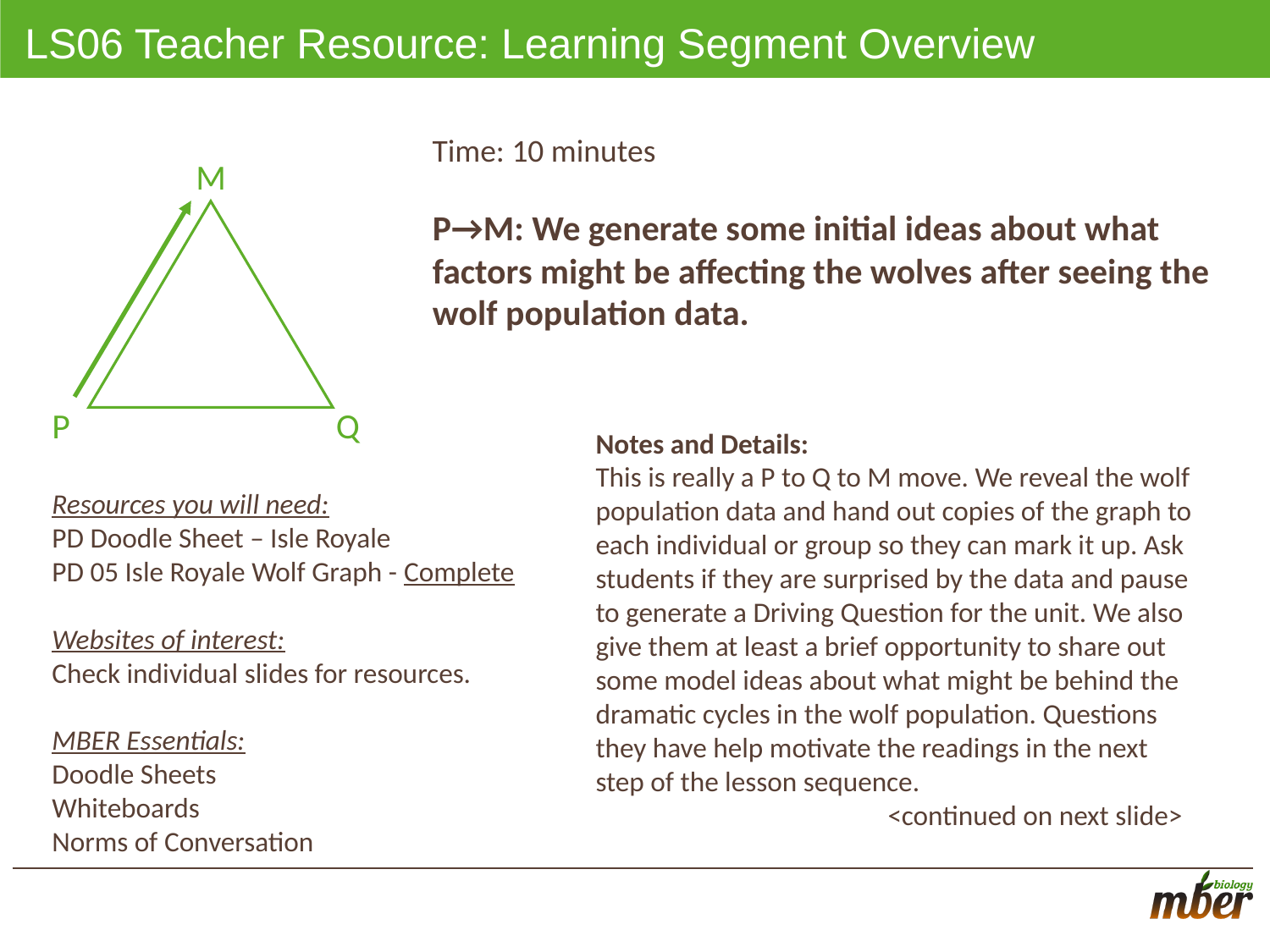

# LS06 Teacher Resource: Learning Segment Overview
Time: 10 minutes
M

Q
P
P→M: We generate some initial ideas about what factors might be affecting the wolves after seeing the wolf population data.
Notes and Details:
This is really a P to Q to M move. We reveal the wolf population data and hand out copies of the graph to each individual or group so they can mark it up. Ask students if they are surprised by the data and pause to generate a Driving Question for the unit. We also give them at least a brief opportunity to share out some model ideas about what might be behind the dramatic cycles in the wolf population. Questions they have help motivate the readings in the next step of the lesson sequence.
		      <continued on next slide>
Resources you will need:
PD Doodle Sheet – Isle Royale
PD 05 Isle Royale Wolf Graph - Complete

Websites of interest:
Check individual slides for resources.

MBER Essentials:
Doodle Sheets
Whiteboards
Norms of Conversation